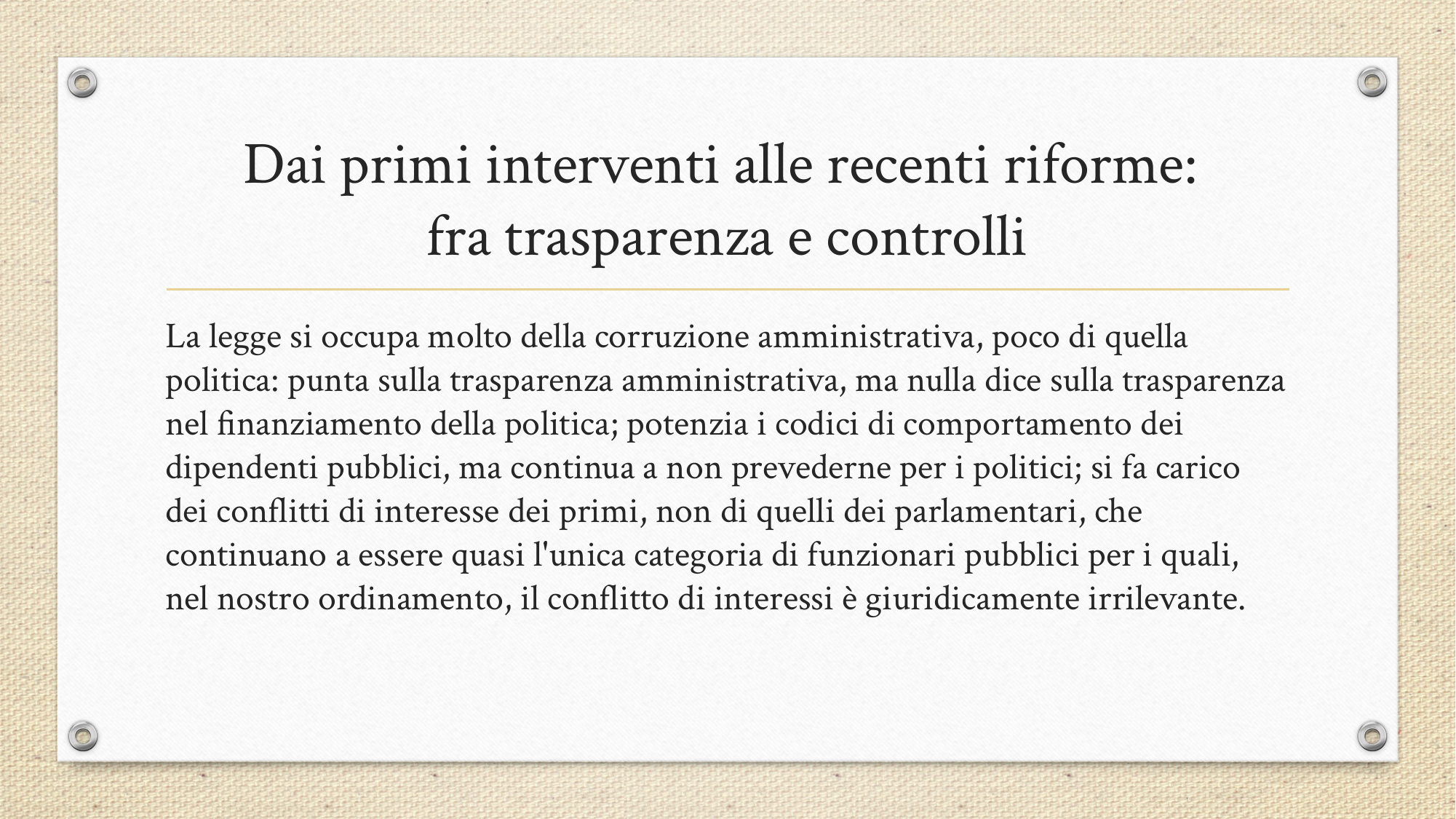

# Dai primi interventi alle recenti riforme: fra trasparenza e controlli
La legge si occupa molto della corruzione amministrativa, poco di quella politica: punta sulla trasparenza amministrativa, ma nulla dice sulla trasparenza nel finanziamento della politica; potenzia i codici di comportamento dei dipendenti pubblici, ma continua a non prevederne per i politici; si fa carico dei conflitti di interesse dei primi, non di quelli dei parlamentari, che continuano a essere quasi l'unica categoria di funzionari pubblici per i quali, nel nostro ordinamento, il conflitto di interessi è giuridicamente irrilevante.